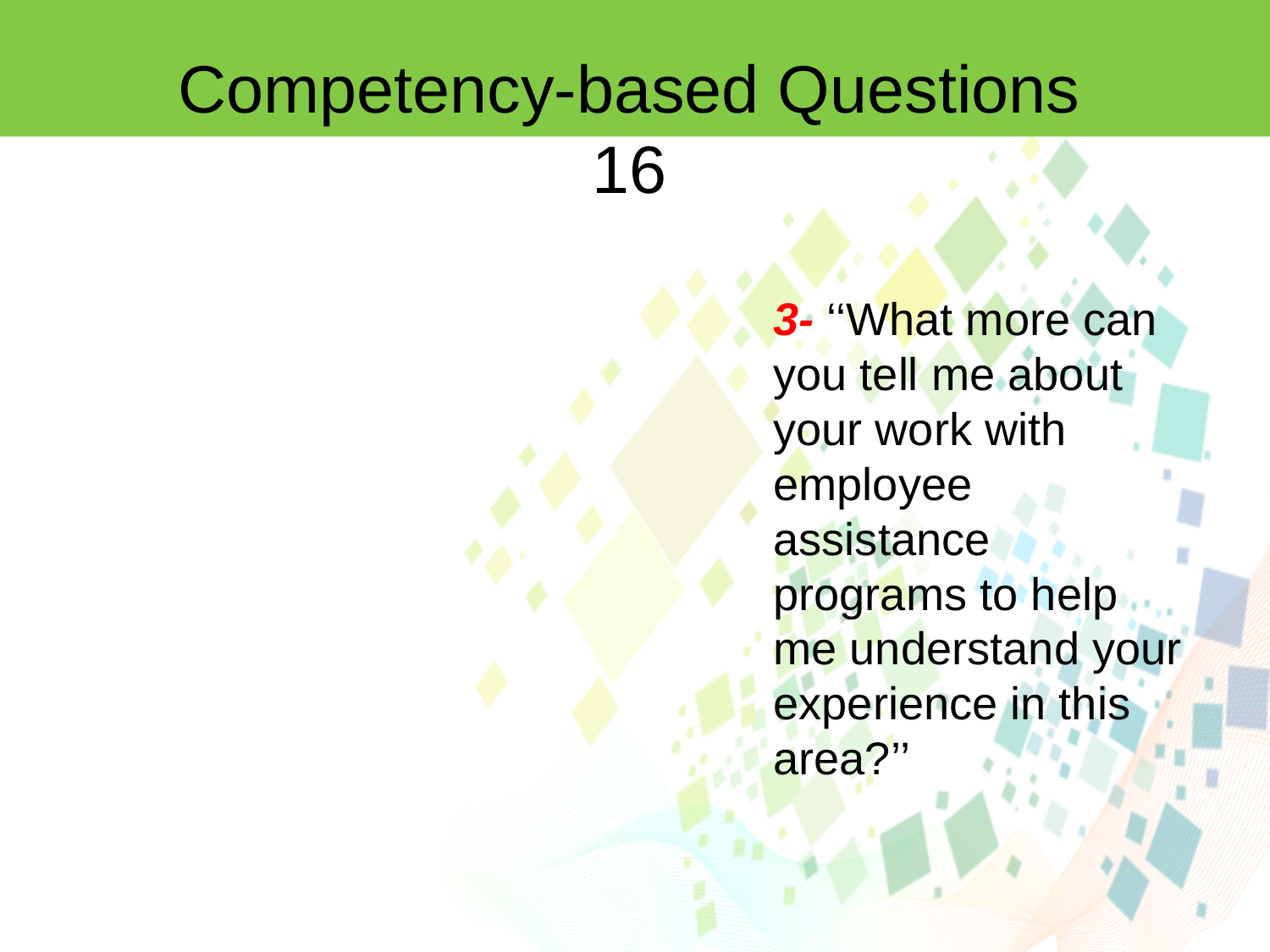

Competency-based Questions 16
3- ‘‘What more can you tell me about your work with employee assistance programs to help me understand your experience in this area?’’